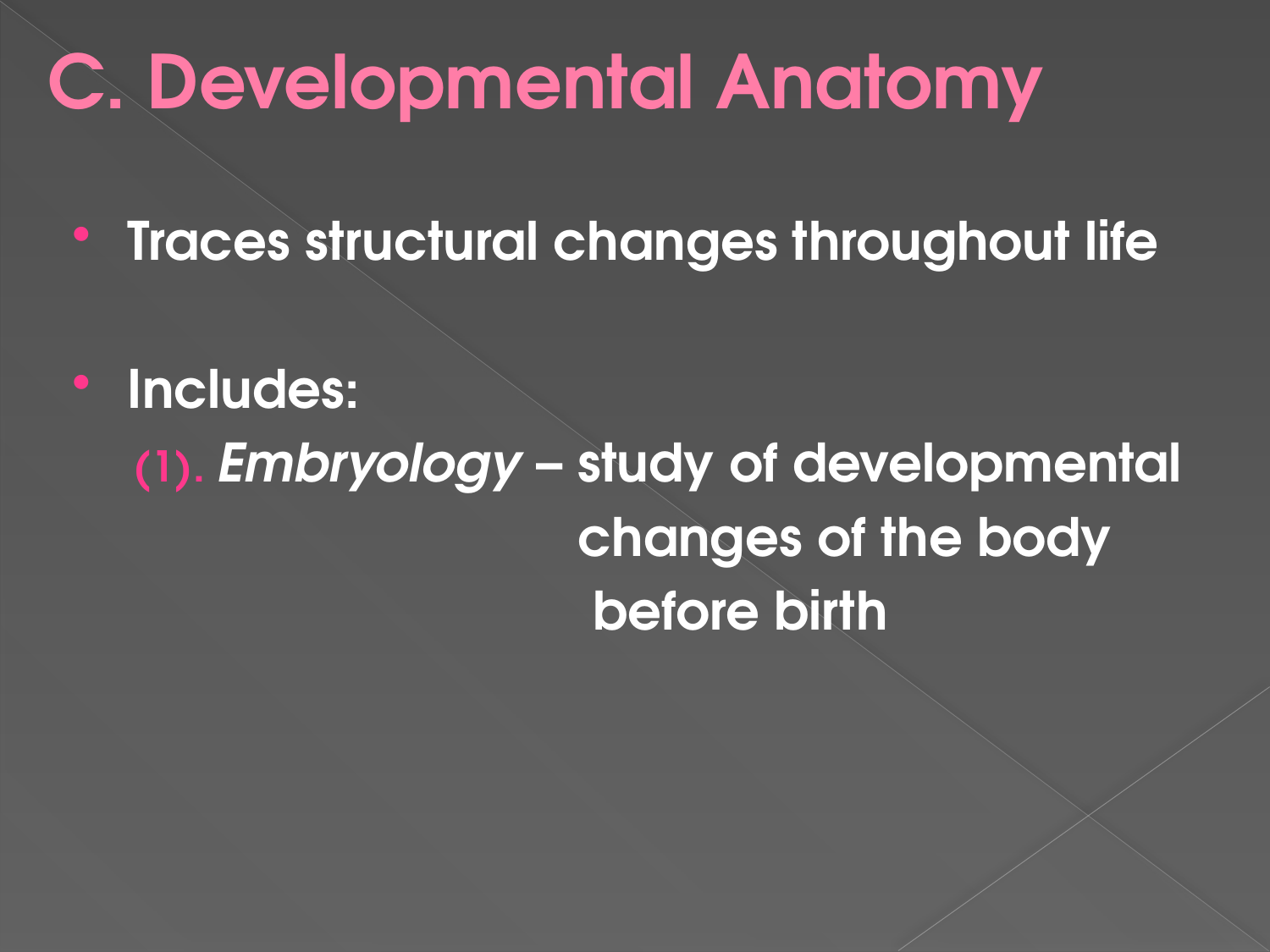

# C. Developmental Anatomy
Traces structural changes throughout life

Includes:
     (1). Embryology – study of developmental
                                  changes of the body
                                   before birth